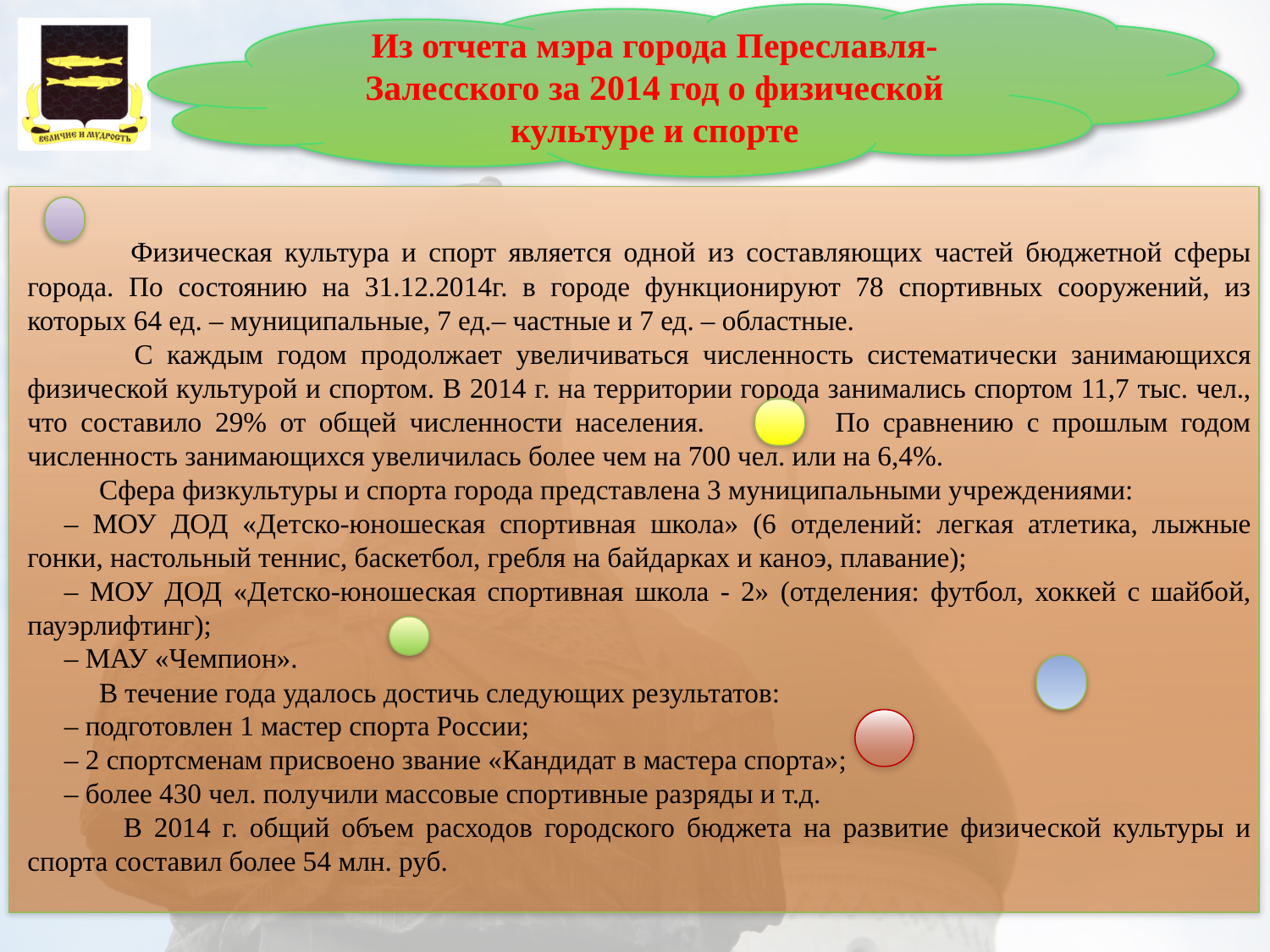

Из отчета мэра города Переславля-Залесского за 2014 год о физической культуре и спорте

     Физическая культура и спорт является одной из составляющих частей бюджетной сферы города. По состоянию на 31.12.2014г. в городе функционируют 78 спортивных сооружений, из которых 64 ед. – муниципальные, 7 ед.– частные и 7 ед. – областные.
     С каждым годом продолжает увеличиваться численность систематически занимающихся физической культурой и спортом. В 2014 г. на территории города занимались спортом 11,7 тыс. чел., что составило 29% от общей численности населения.          По сравнению с прошлым годом численность занимающихся увеличилась более чем на 700 чел. или на 6,4%.
     Сфера физкультуры и спорта города представлена 3 муниципальными учреждениями:
– МОУ ДОД «Детско-юношеская спортивная школа» (6 отделений: легкая атлетика, лыжные гонки, настольный теннис, баскетбол, гребля на байдарках и каноэ, плавание);
– МОУ ДОД «Детско-юношеская спортивная школа - 2» (отделения: футбол, хоккей с шайбой, пауэрлифтинг);
– МАУ «Чемпион».
     В течение года удалось достичь следующих результатов:
– подготовлен 1 мастер спорта России;
– 2 спортсменам присвоено звание «Кандидат в мастера спорта»;
– более 430 чел. получили массовые спортивные разряды и т.д.
     В 2014 г. общий объем расходов городского бюджета на развитие физической культуры и спорта составил более 54 млн. руб.